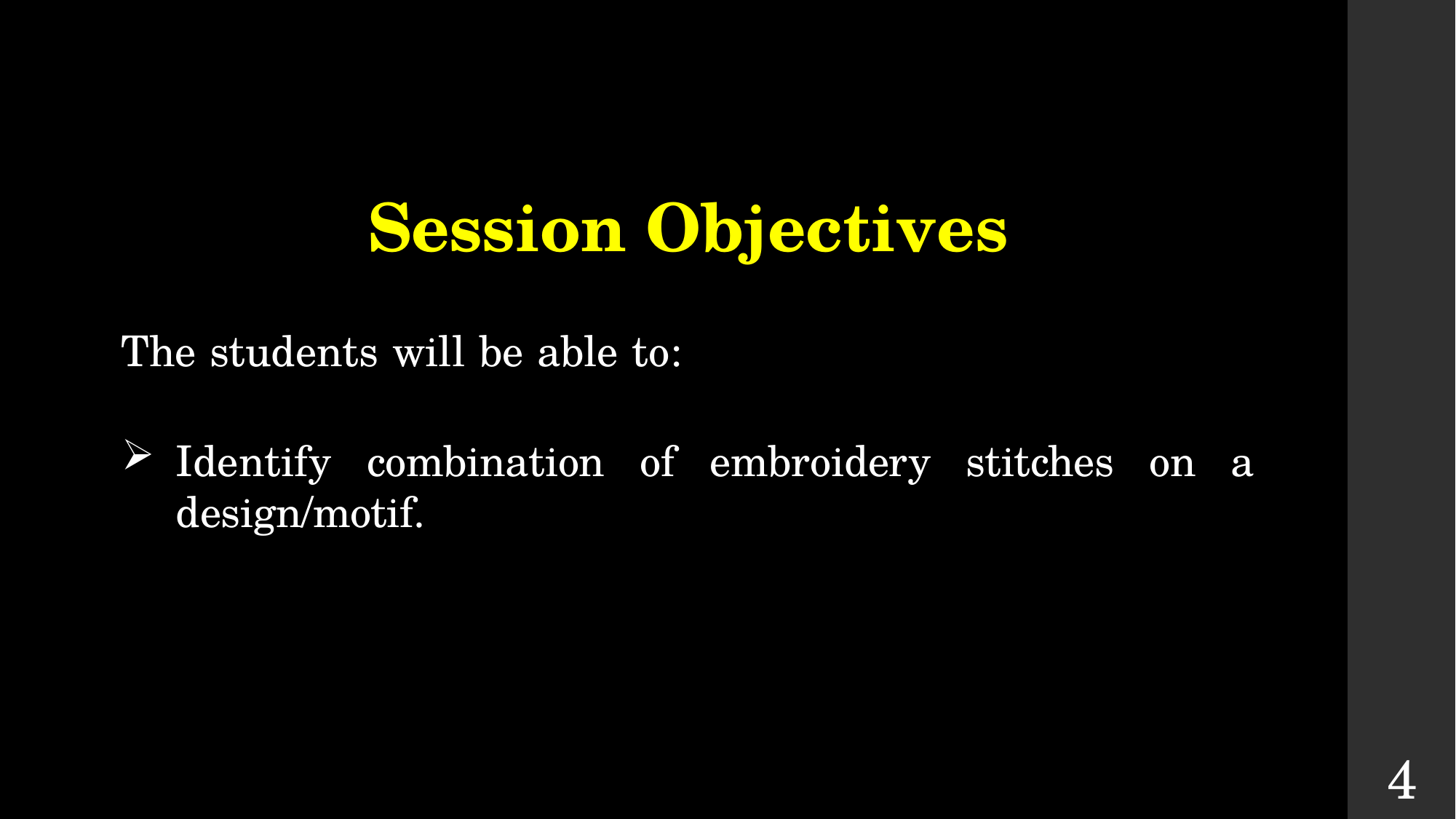

Session Objectives
The students will be able to:
Identify combination of embroidery stitches on a design/motif.

4